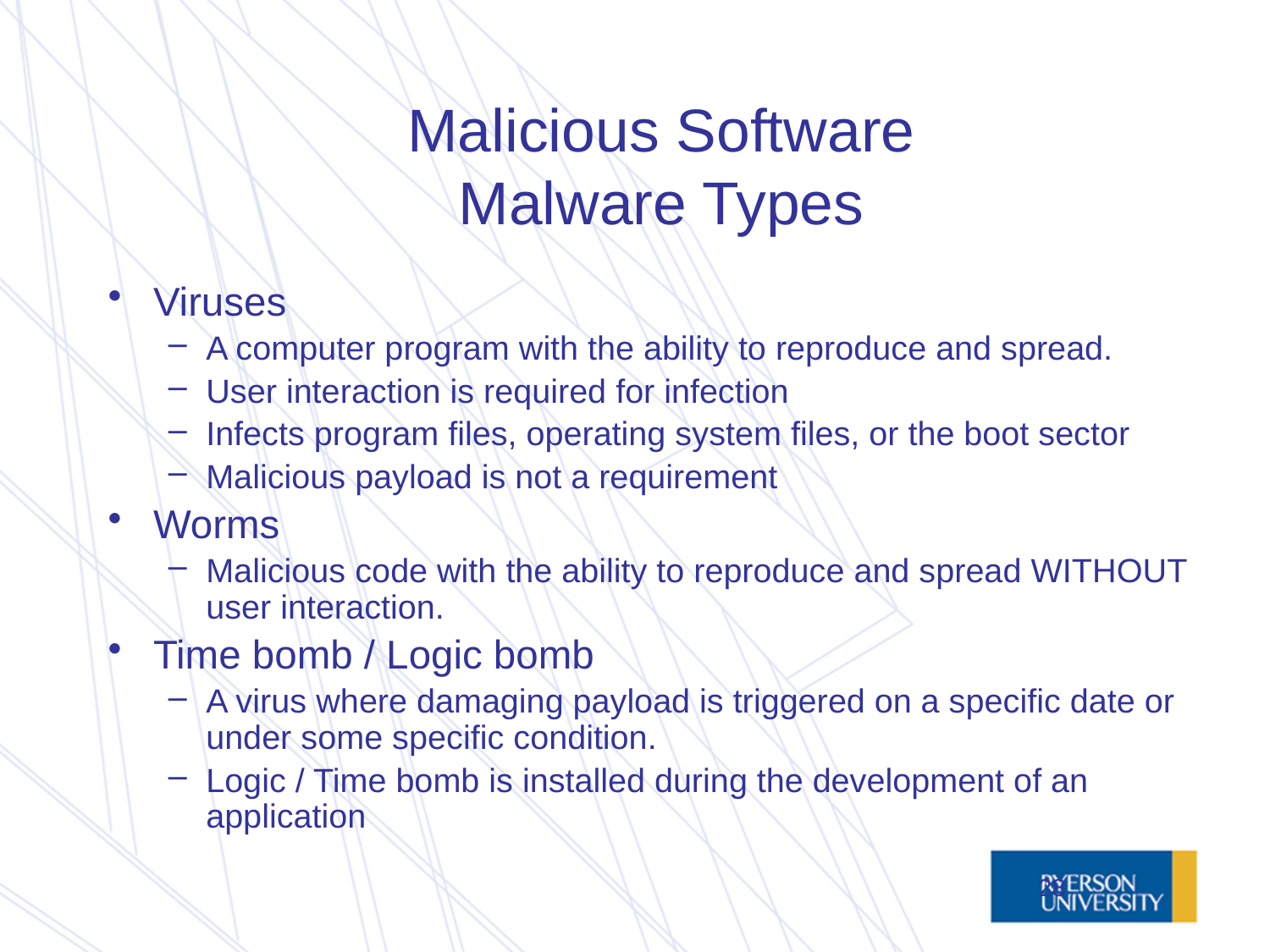

# Malicious Software Malware Types
Viruses
A computer program with the ability to reproduce and spread.
User interaction is required for infection
Infects program files, operating system files, or the boot sector
Malicious payload is not a requirement
Worms
Malicious code with the ability to reproduce and spread WITHOUT user interaction.
Time bomb / Logic bomb
A virus where damaging payload is triggered on a specific date or under some specific condition.
Logic / Time bomb is installed during the development of an application
28